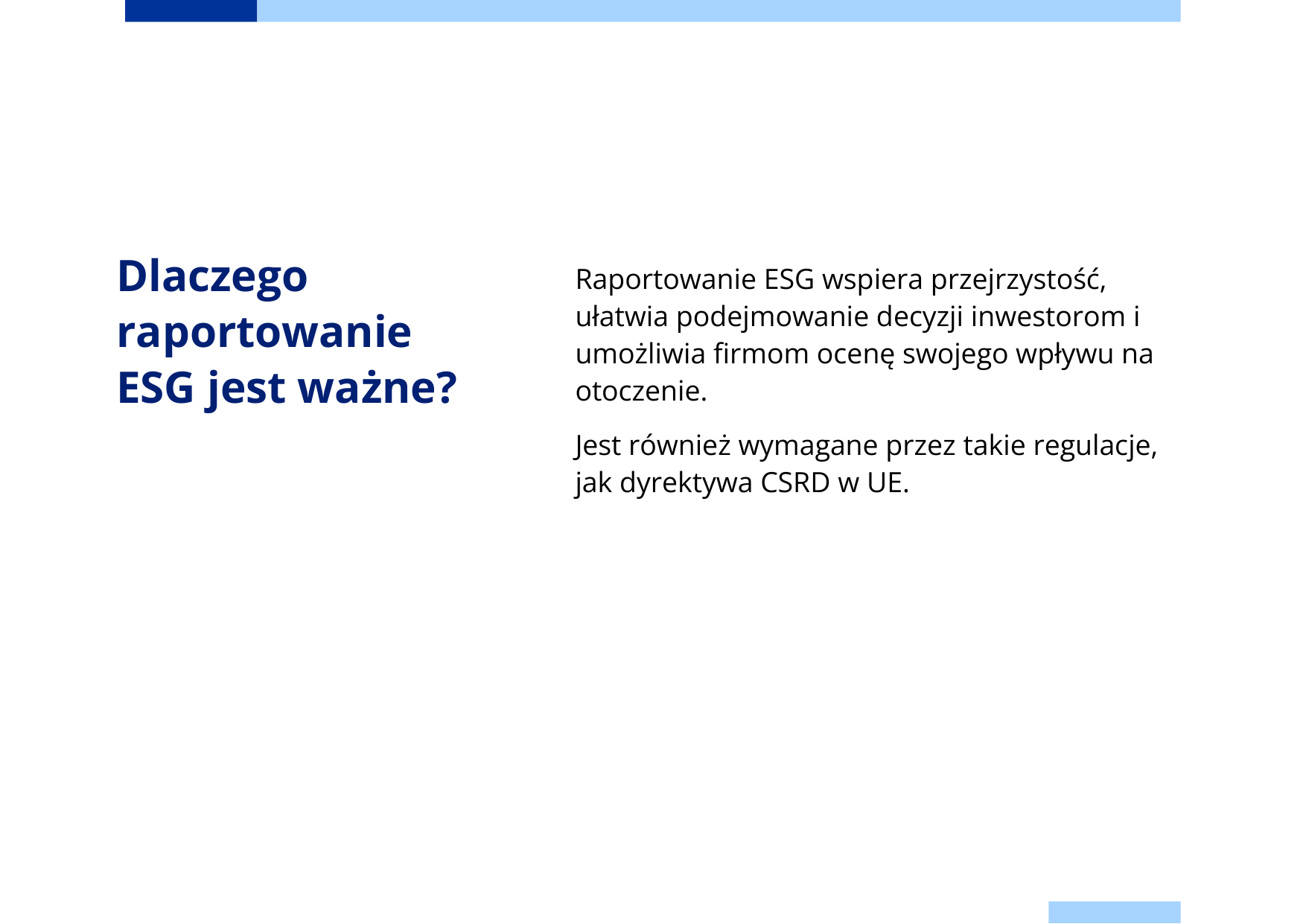

# Dlaczego raportowanie ESG jest ważne?
Raportowanie ESG wspiera przejrzystość, ułatwia podejmowanie decyzji inwestorom i umożliwia firmom ocenę swojego wpływu na otoczenie.
Jest również wymagane przez takie regulacje, jak dyrektywa CSRD w UE.